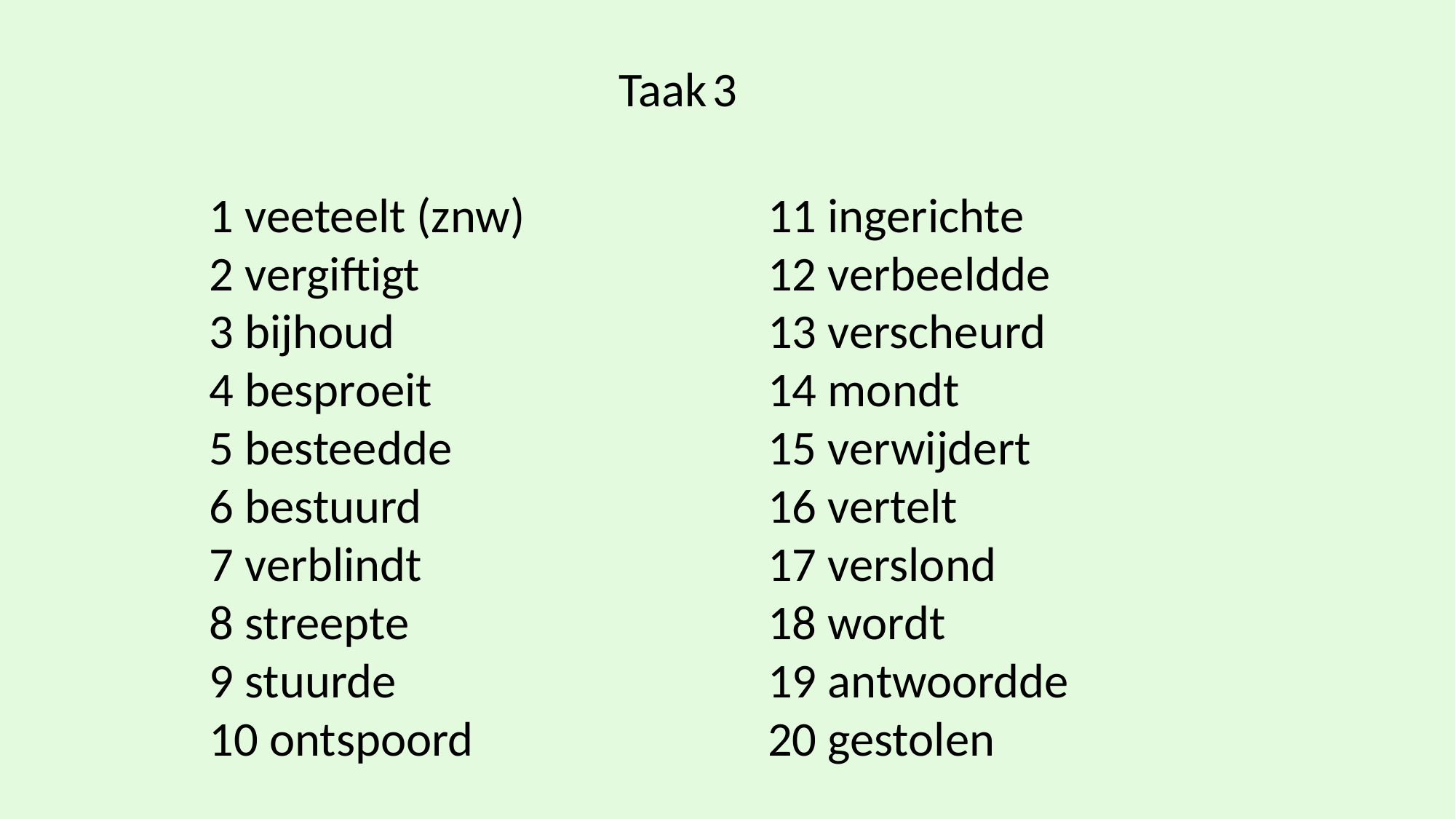

Taak 3
1 veeteelt (znw)
2 vergiftigt
3 bijhoud
4 besproeit
5 besteedde
6 bestuurd
7 verblindt
8 streepte
9 stuurde
10 ontspoord
11 ingerichte
12 verbeeldde
13 verscheurd
14 mondt
15 verwijdert
16 vertelt
17 verslond
18 wordt
19 antwoordde
20 gestolen